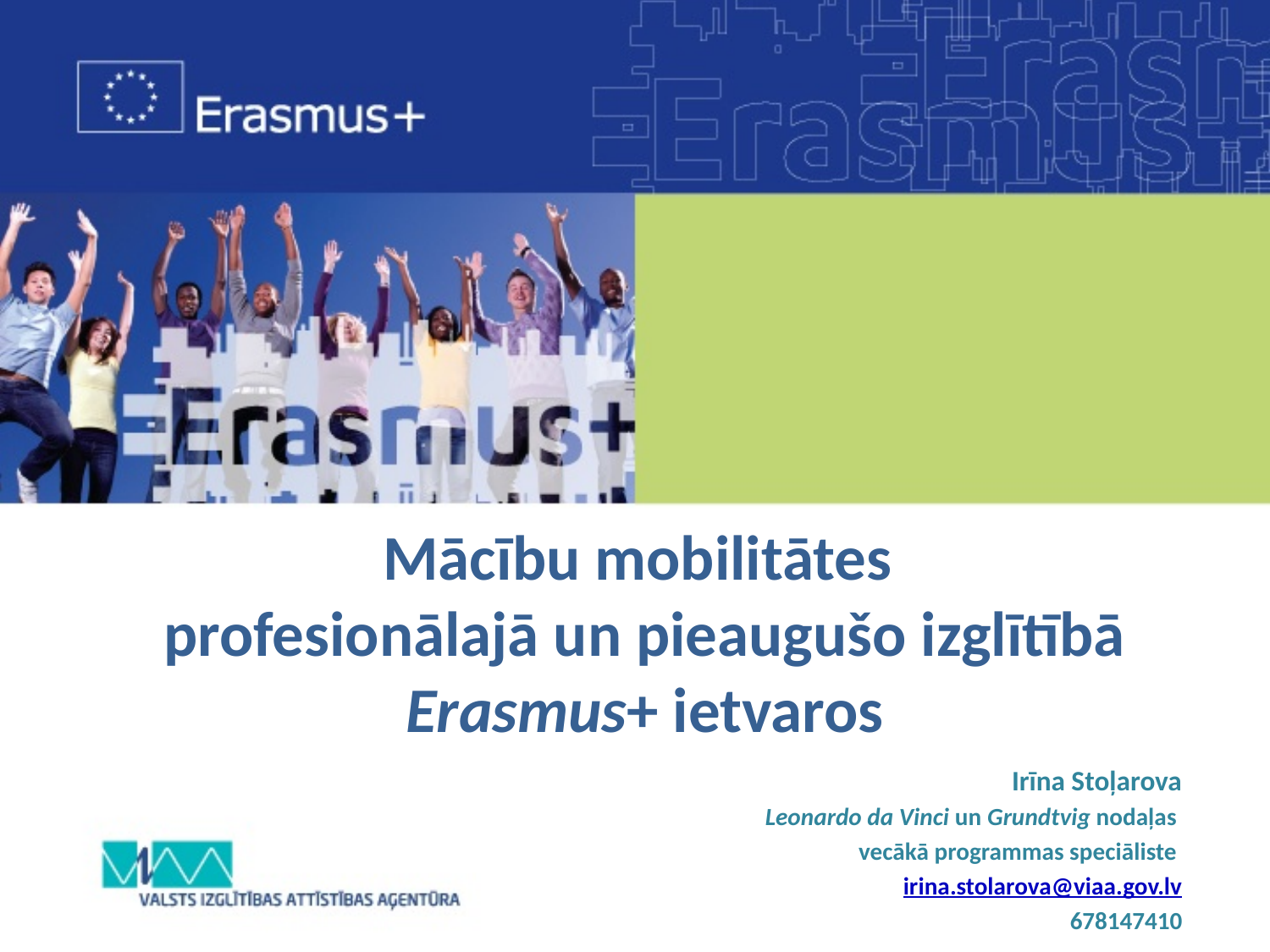

# Mācību mobilitātes profesionālajā un pieaugušo izglītībā Erasmus+ ietvaros
Irīna Stoļarova
Leonardo da Vinci un Grundtvig nodaļas
vecākā programmas speciāliste
irina.stolarova@viaa.gov.lv
678147410